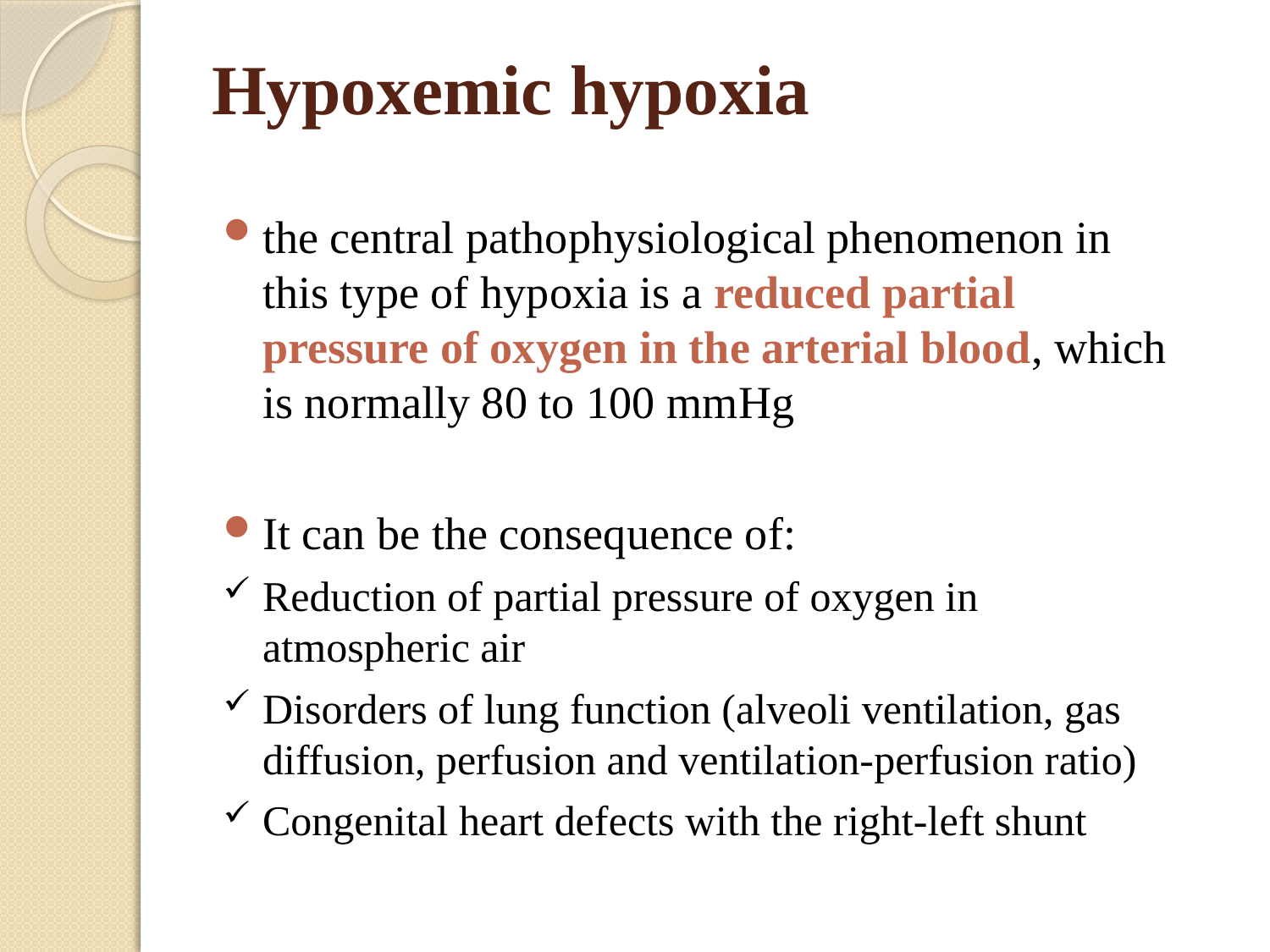

# Hypoxemic hypoxia

the central pathophysiological phenomenon in this type of hypoxia is a reduced partial pressure of oxygen in the arterial blood, which is normally 80 to 100 mmHg

It can be the consequence of:
Reduction of partial pressure of oxygen in atmospheric air
Disorders of lung function (alveoli ventilation, gas diffusion, perfusion and ventilation-perfusion ratio)
Congenital heart defects with the right-left shunt